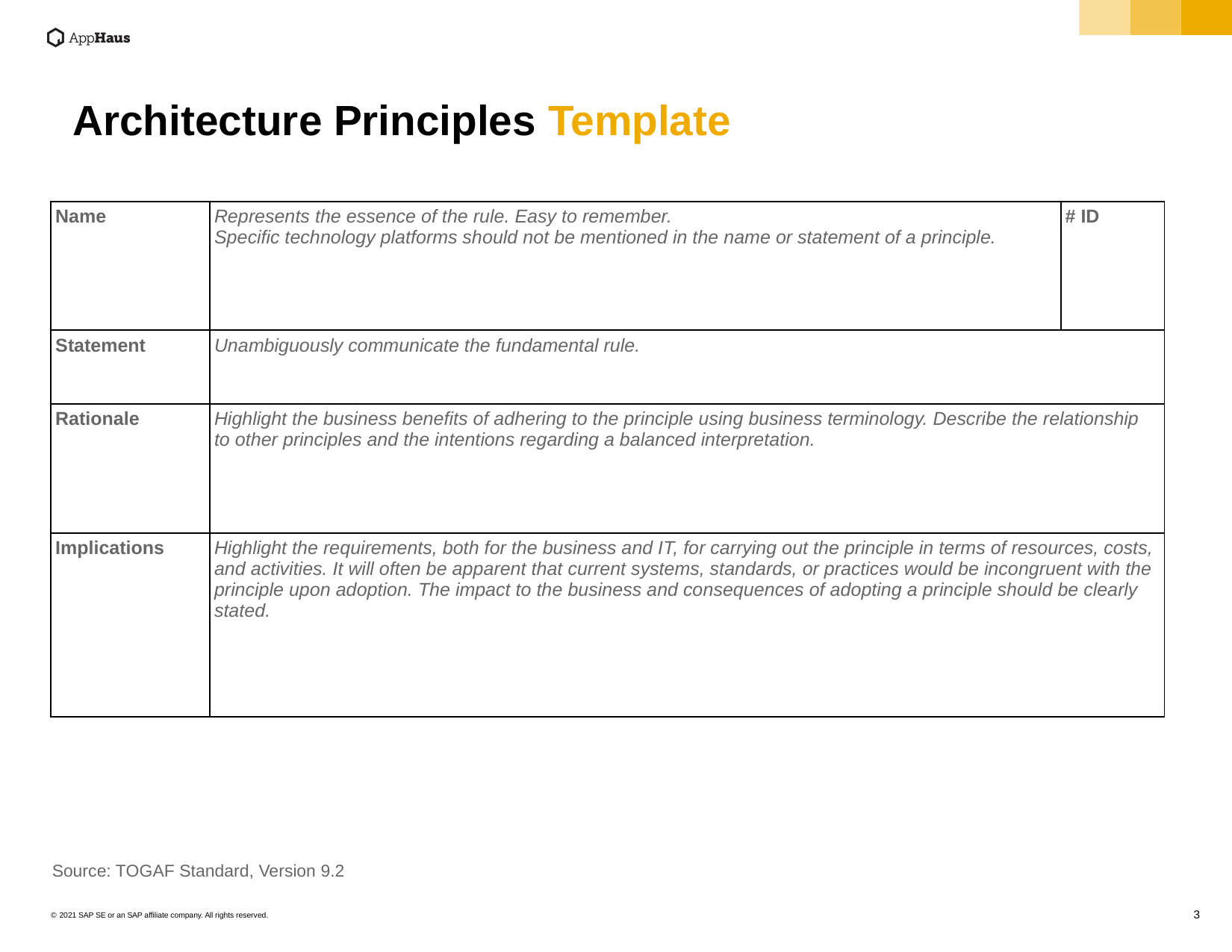

Architecture Principles Template
| Name | Represents the essence of the rule. Easy to remember. Specific technology platforms should not be mentioned in the name or statement of a principle. | # ID |
| --- | --- | --- |
| Statement | Unambiguously communicate the fundamental rule. |  |
| Rationale | Highlight the business benefits of adhering to the principle using business terminology. Describe the relationship to other principles and the intentions regarding a balanced interpretation. |  |
| Implications | Highlight the requirements, both for the business and IT, for carrying out the principle in terms of resources, costs, and activities. It will often be apparent that current systems, standards, or practices would be incongruent with the principle upon adoption. The impact to the business and consequences of adopting a principle should be clearly stated. |  |
Source: TOGAF Standard, Version 9.2